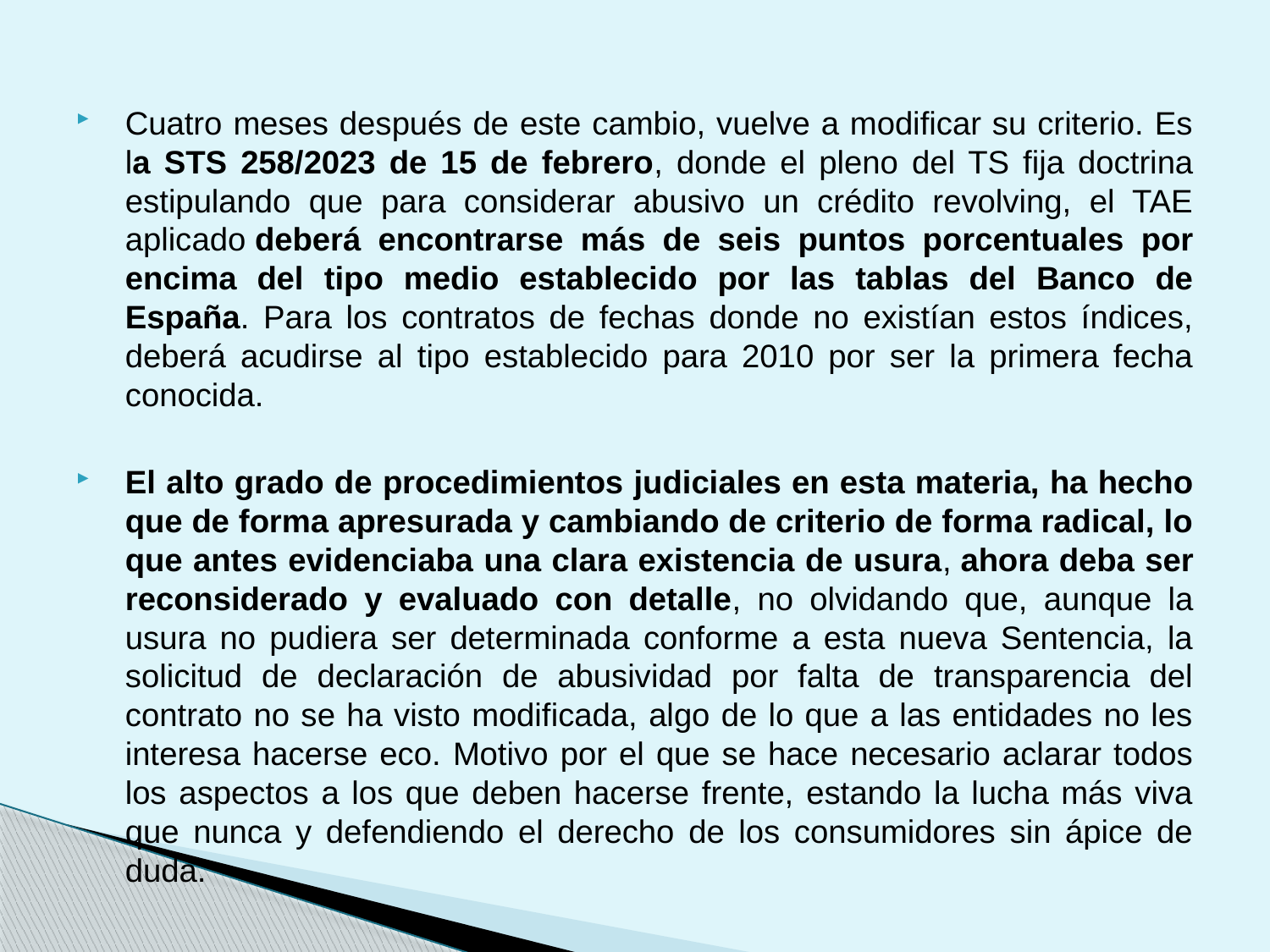

Cuatro meses después de este cambio, vuelve a modificar su criterio. Es la STS 258/2023 de 15 de febrero, donde el pleno del TS fija doctrina estipulando que para considerar abusivo un crédito revolving, el TAE aplicado deberá encontrarse más de seis puntos porcentuales por encima del tipo medio establecido por las tablas del Banco de España. Para los contratos de fechas donde no existían estos índices, deberá acudirse al tipo establecido para 2010 por ser la primera fecha conocida.

El alto grado de procedimientos judiciales en esta materia, ha hecho que de forma apresurada y cambiando de criterio de forma radical, lo que antes evidenciaba una clara existencia de usura, ahora deba ser reconsiderado y evaluado con detalle, no olvidando que, aunque la usura no pudiera ser determinada conforme a esta nueva Sentencia, la solicitud de declaración de abusividad por falta de transparencia del contrato no se ha visto modificada, algo de lo que a las entidades no les interesa hacerse eco. Motivo por el que se hace necesario aclarar todos los aspectos a los que deben hacerse frente, estando la lucha más viva que nunca y defendiendo el derecho de los consumidores sin ápice de duda.